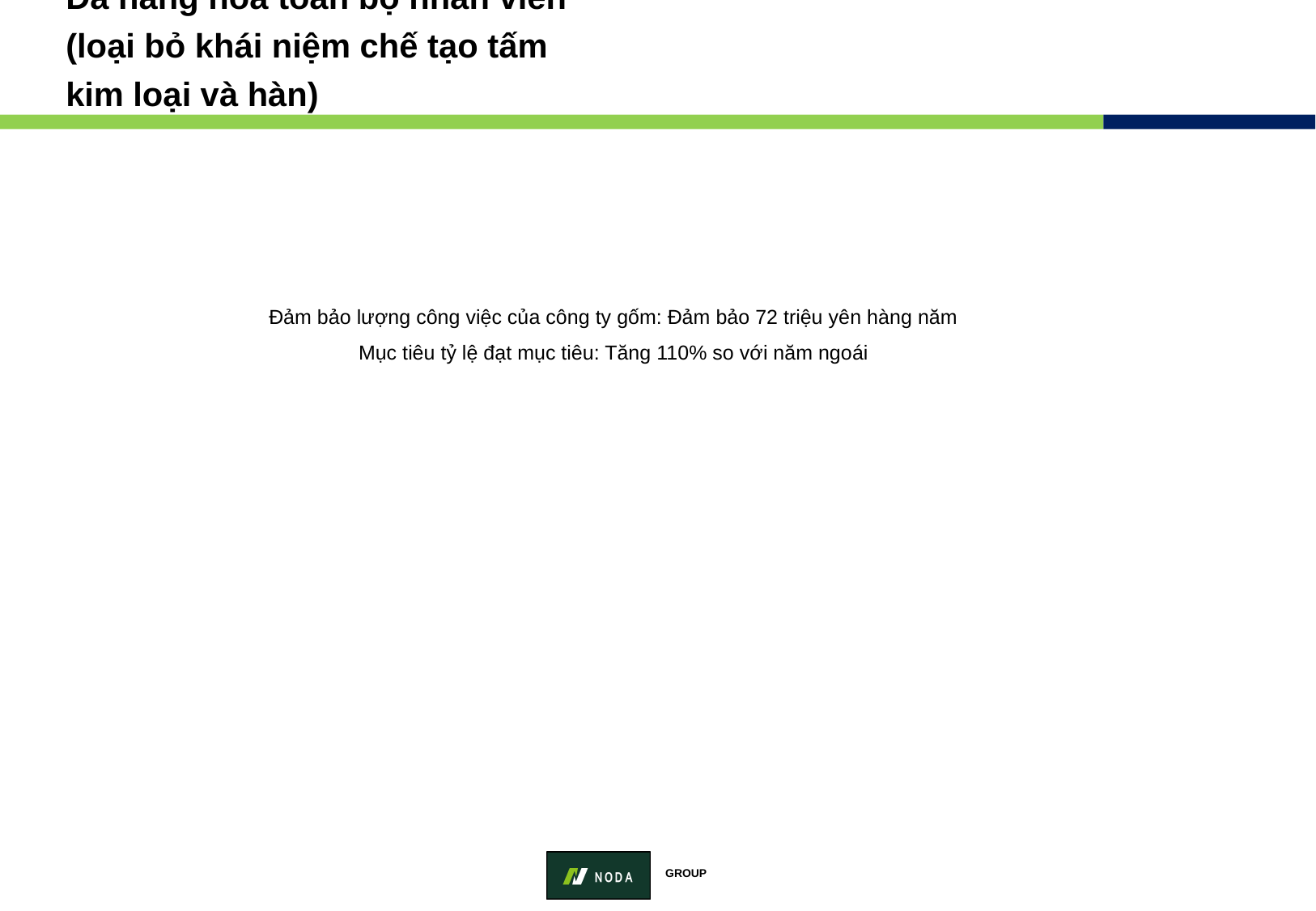

# Đa năng hóa toàn bộ nhân viên (loại bỏ khái niệm chế tạo tấm kim loại và hàn)
Đảm bảo lượng công việc của công ty gốm: Đảm bảo 72 triệu yên hàng năm
Mục tiêu tỷ lệ đạt mục tiêu: Tăng 110% so với năm ngoái